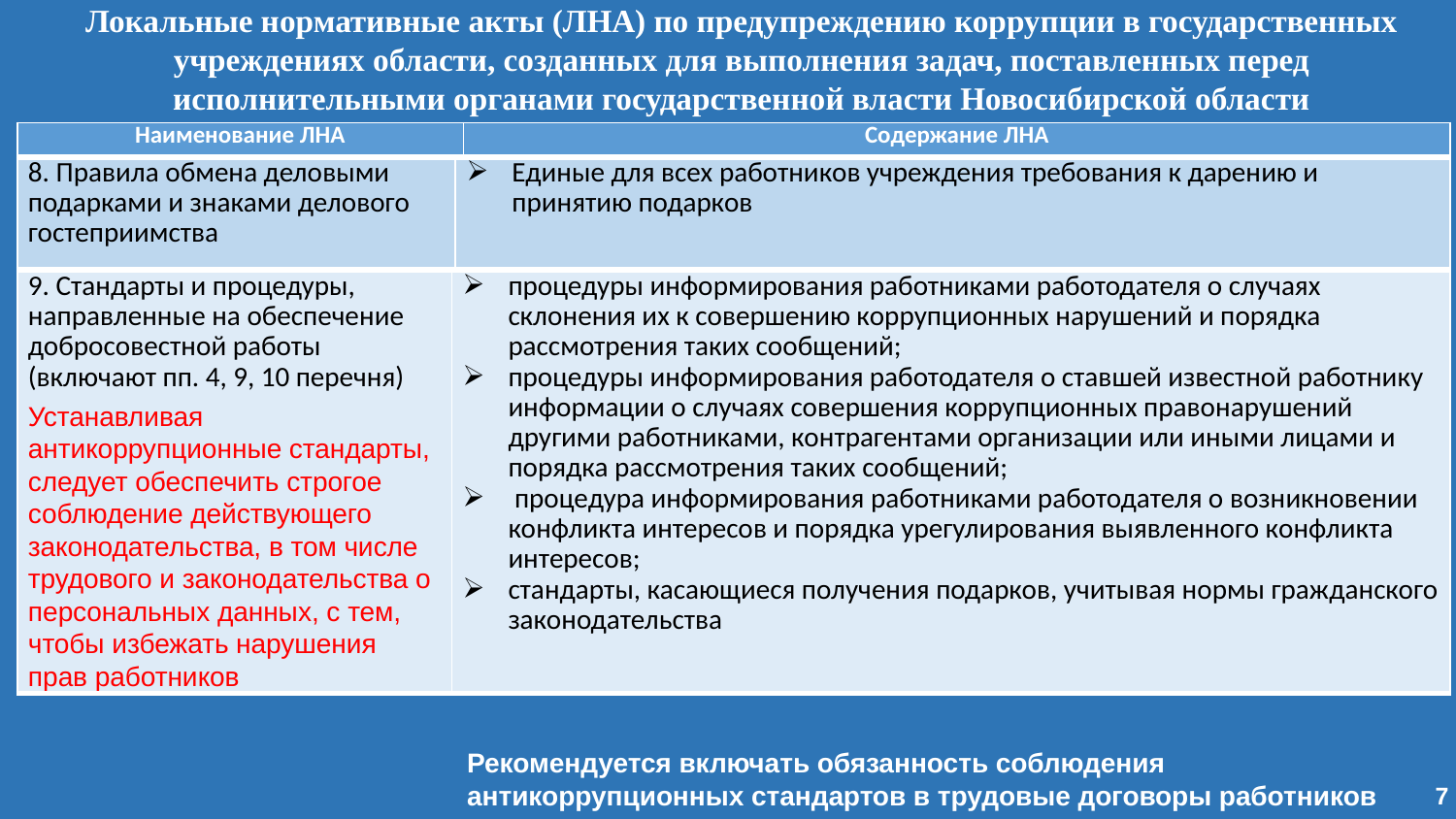

# Локальные нормативные акты (ЛНА) по предупреждению коррупции в государственных учреждениях области, созданных для выполнения задач, поставленных перед исполнительными органами государственной власти Новосибирской области
| Наименование ЛНА | Содержание ЛНА |
| --- | --- |
| 8. Правила обмена деловыми подарками и знаками делового гостеприимства | Единые для всех работников учреждения требования к дарению и принятию подарков |
| --- | --- |
| 9. Стандарты и процедуры, направленные на обеспечение добросовестной работы (включают пп. 4, 9, 10 перечня) Устанавливая антикоррупционные стандарты, следует обеспечить строгое соблюдение действующего законодательства, в том числе трудового и законодательства о персональных данных, с тем, чтобы избежать нарушения прав работников | процедуры информирования работниками работодателя о случаях склонения их к совершению коррупционных нарушений и порядка рассмотрения таких сообщений; процедуры информирования работодателя о ставшей известной работнику информации о случаях совершения коррупционных правонарушений другими работниками, контрагентами организации или иными лицами и порядка рассмотрения таких сообщений; процедура информирования работниками работодателя о возникновении конфликта интересов и порядка урегулирования выявленного конфликта интересов; стандарты, касающиеся получения подарков, учитывая нормы гражданского законодательства |
| --- | --- |
Рекомендуется включать обязанность соблюдения антикоррупционных стандартов в трудовые договоры работников
7